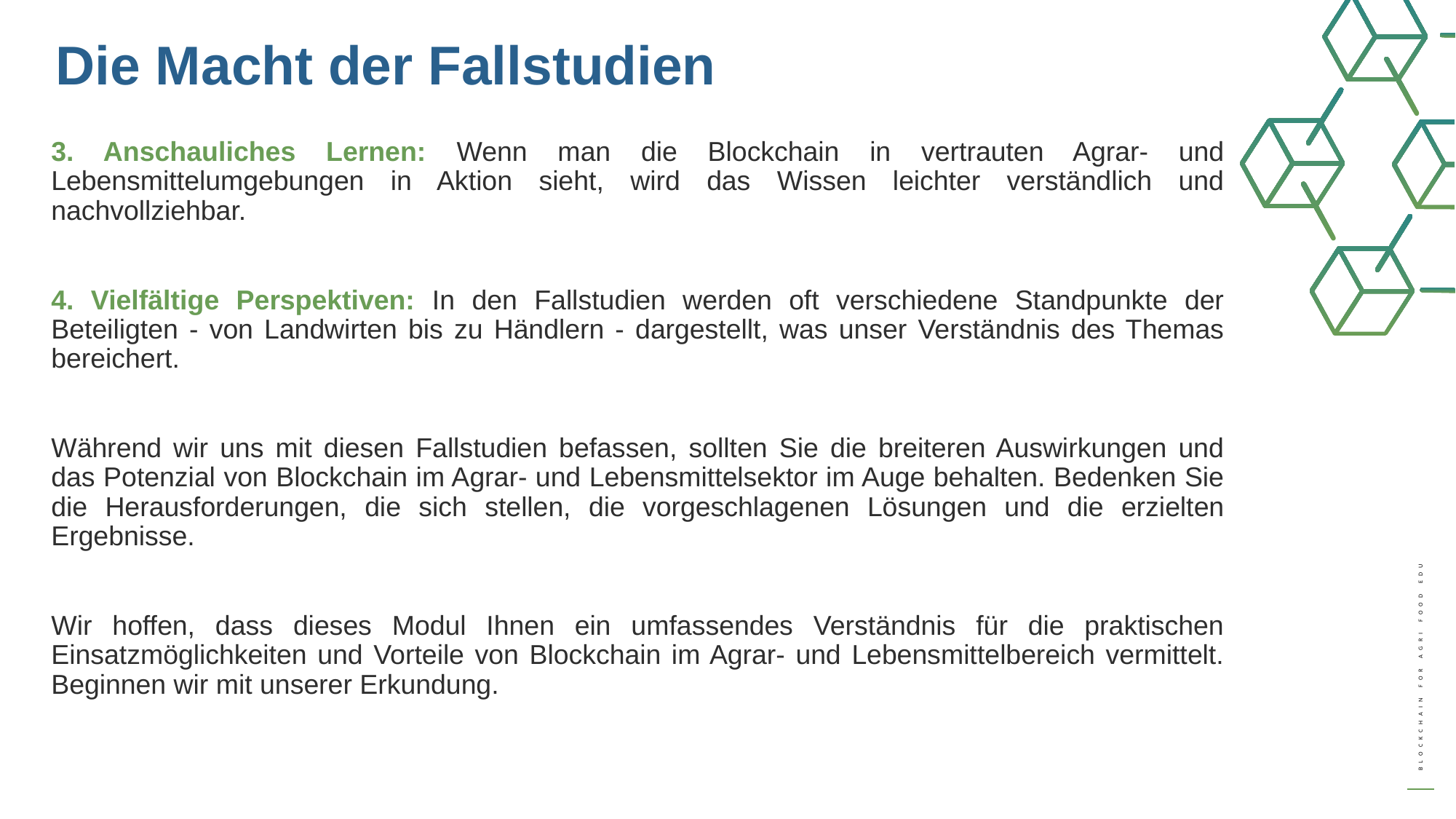

Die Macht der Fallstudien
3. Anschauliches Lernen: Wenn man die Blockchain in vertrauten Agrar- und Lebensmittelumgebungen in Aktion sieht, wird das Wissen leichter verständlich und nachvollziehbar.

4. Vielfältige Perspektiven: In den Fallstudien werden oft verschiedene Standpunkte der Beteiligten - von Landwirten bis zu Händlern - dargestellt, was unser Verständnis des Themas bereichert.

Während wir uns mit diesen Fallstudien befassen, sollten Sie die breiteren Auswirkungen und das Potenzial von Blockchain im Agrar- und Lebensmittelsektor im Auge behalten. Bedenken Sie die Herausforderungen, die sich stellen, die vorgeschlagenen Lösungen und die erzielten Ergebnisse.

Wir hoffen, dass dieses Modul Ihnen ein umfassendes Verständnis für die praktischen Einsatzmöglichkeiten und Vorteile von Blockchain im Agrar- und Lebensmittelbereich vermittelt. Beginnen wir mit unserer Erkundung.